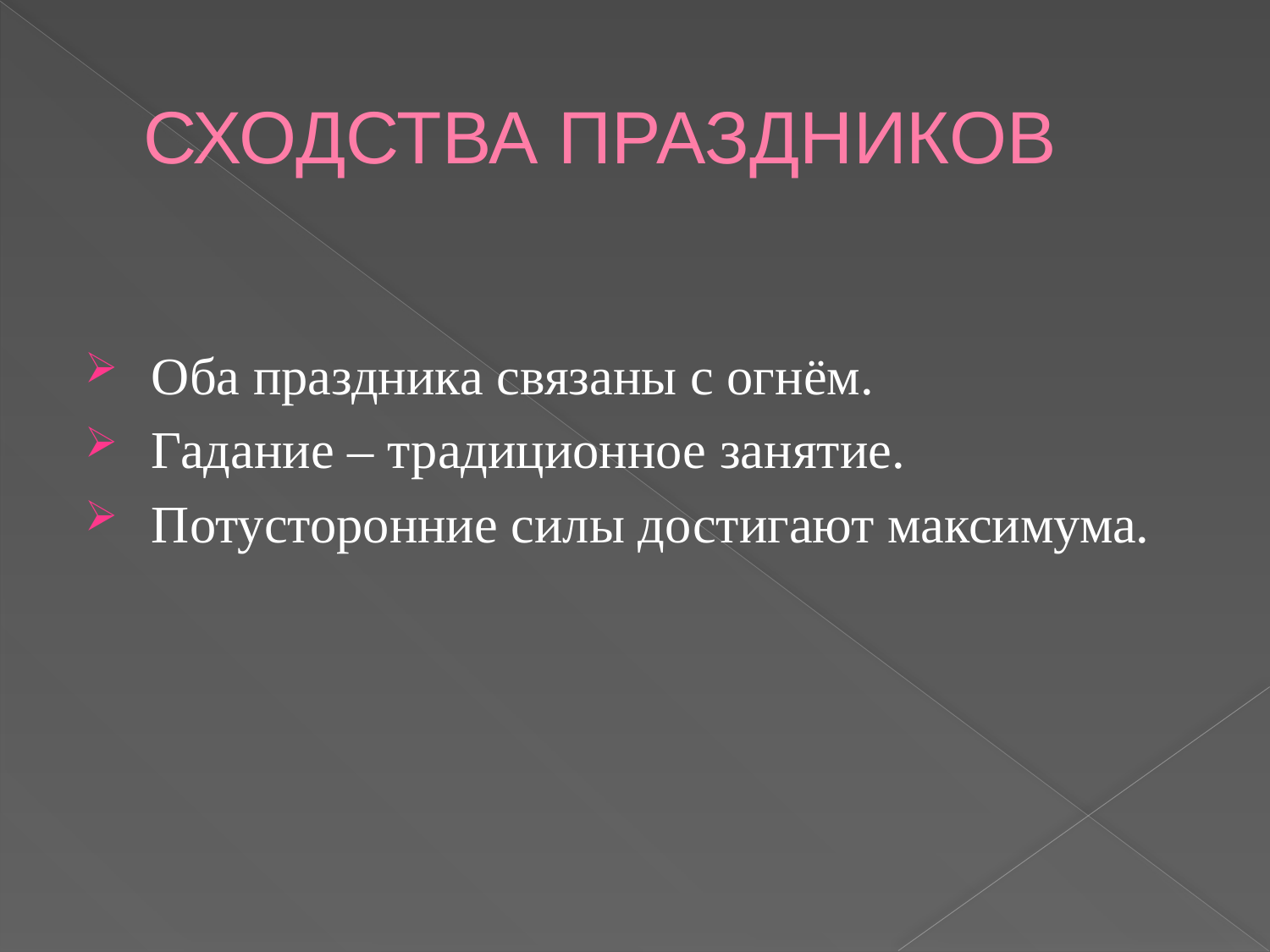

# СХОДСТВА ПРАЗДНИКОВ

 Оба праздника связаны с огнём.
 Гадание – традиционное занятие.
 Потусторонние силы достигают максимума.